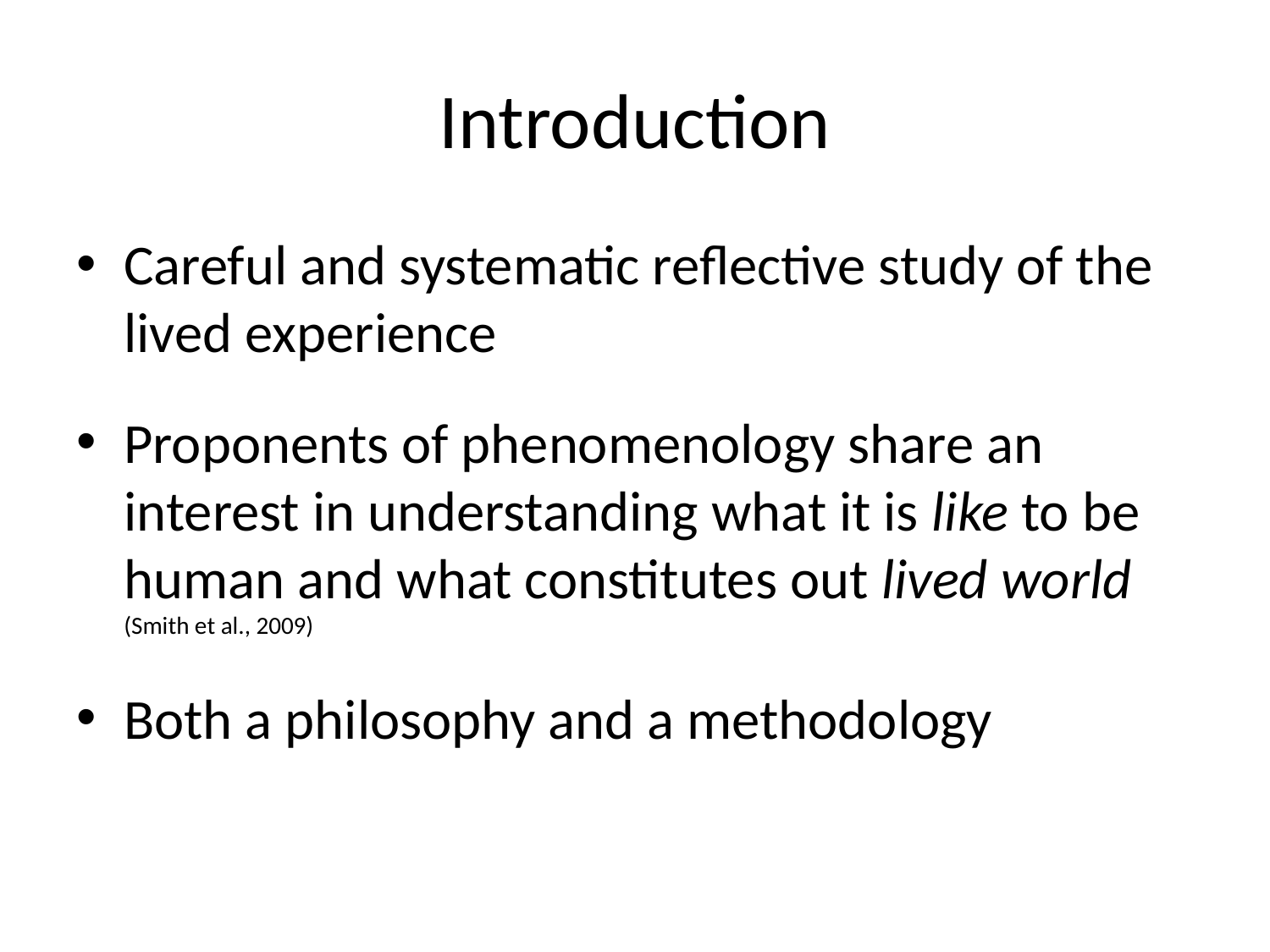

# Introduction
Careful and systematic reflective study of the lived experience
Proponents of phenomenology share an interest in understanding what it is like to be human and what constitutes out lived world (Smith et al., 2009)
Both a philosophy and a methodology